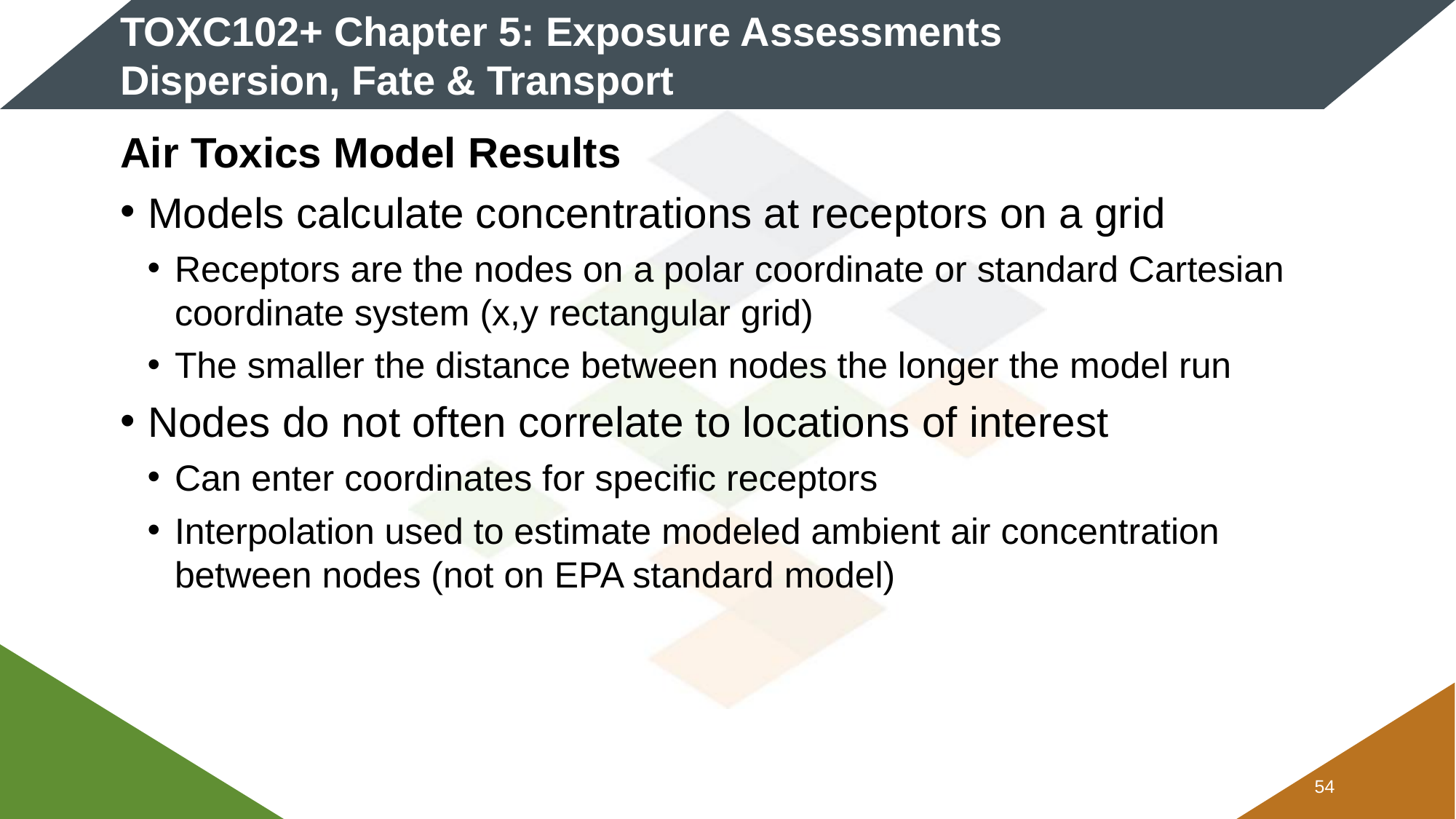

# TOXC102+ Chapter 5: Exposure Assessments Dispersion, Fate & Transport
Air Toxics Model Results
Models calculate concentrations at receptors on a grid
Receptors are the nodes on a polar coordinate or standard Cartesian coordinate system (x,y rectangular grid)
The smaller the distance between nodes the longer the model run
Nodes do not often correlate to locations of interest
Can enter coordinates for specific receptors
Interpolation used to estimate modeled ambient air concentration between nodes (not on EPA standard model)
54